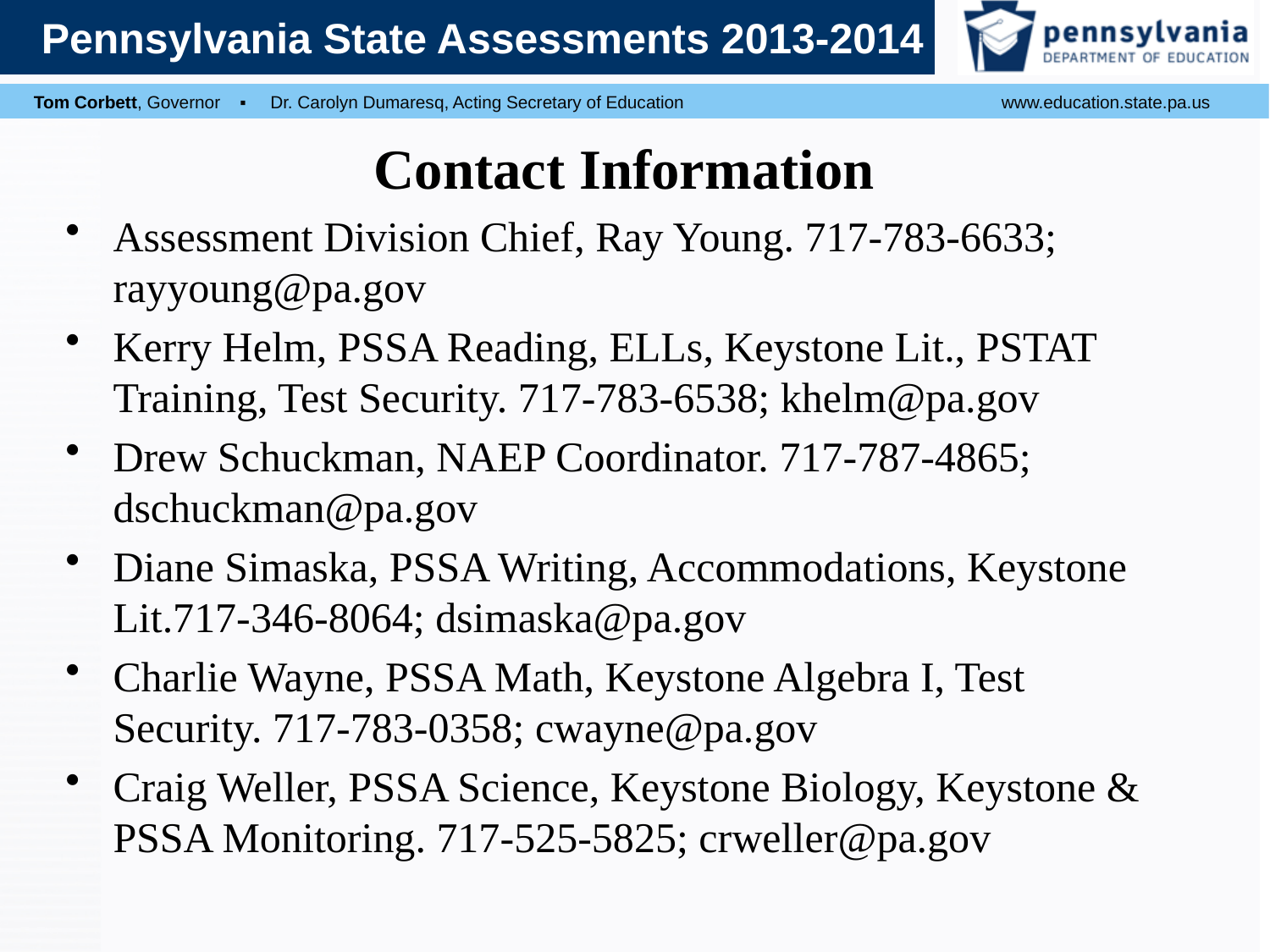

# Contact Information
Assessment Division Chief, Ray Young. 717-783-6633; rayyoung@pa.gov
Kerry Helm, PSSA Reading, ELLs, Keystone Lit., PSTAT Training, Test Security. 717-783-6538; khelm@pa.gov
Drew Schuckman, NAEP Coordinator. 717-787-4865; dschuckman@pa.gov
Diane Simaska, PSSA Writing, Accommodations, Keystone Lit.717-346-8064; dsimaska@pa.gov
Charlie Wayne, PSSA Math, Keystone Algebra I, Test Security. 717-783-0358; cwayne@pa.gov
Craig Weller, PSSA Science, Keystone Biology, Keystone & PSSA Monitoring. 717-525-5825; crweller@pa.gov